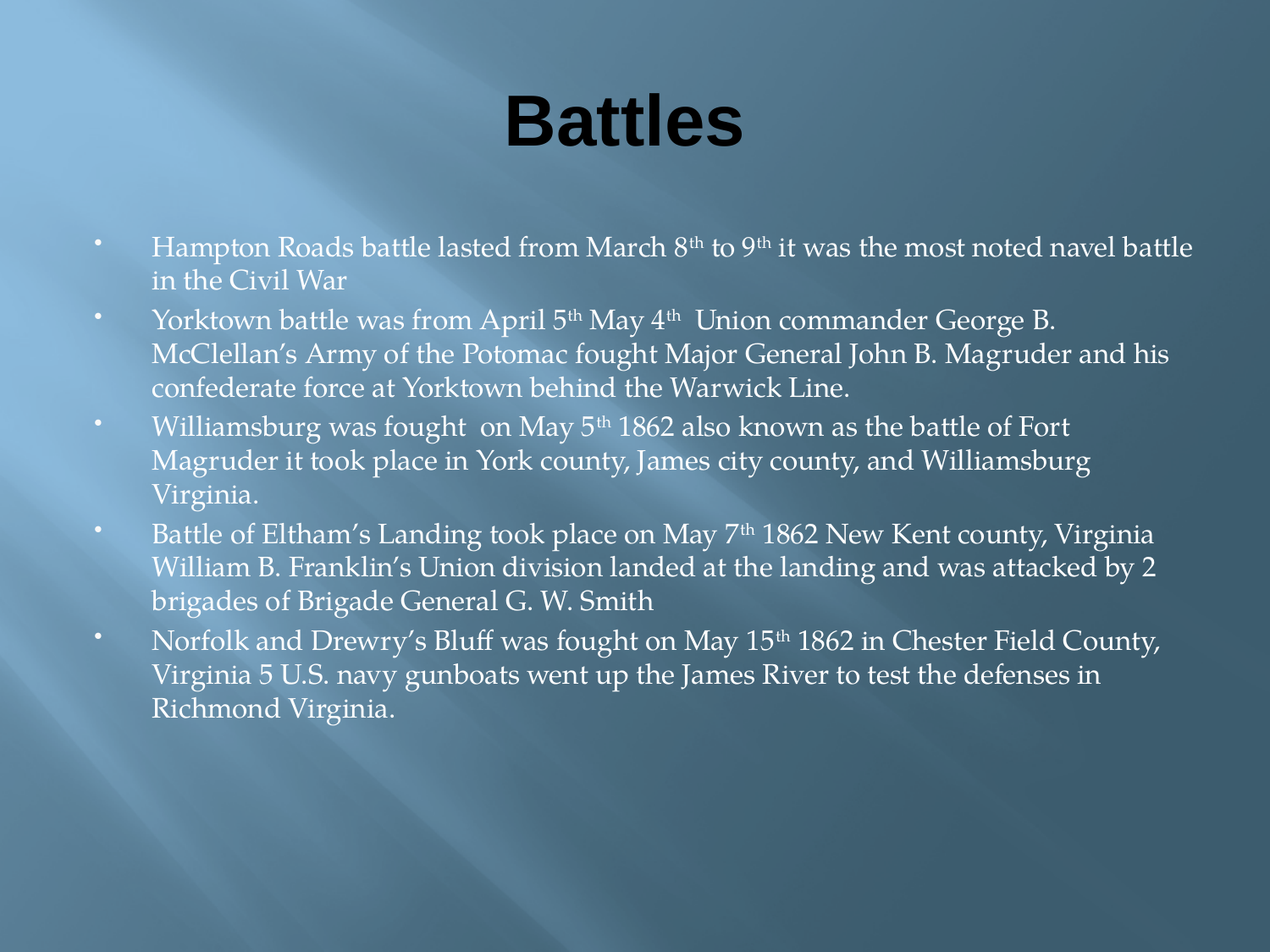

# Battles
Hampton Roads battle lasted from March 8th to 9th it was the most noted navel battle in the Civil War
Yorktown battle was from April 5th May 4th  Union commander George B. McClellan’s Army of the Potomac fought Major General John B. Magruder and his confederate force at Yorktown behind the Warwick Line.
Williamsburg was fought  on May 5th 1862 also known as the battle of Fort Magruder it took place in York county, James city county, and Williamsburg Virginia.
Battle of Eltham’s Landing took place on May 7th 1862 New Kent county, Virginia William B. Franklin’s Union division landed at the landing and was attacked by 2 brigades of Brigade General G. W. Smith
Norfolk and Drewry’s Bluff was fought on May 15th 1862 in Chester Field County, Virginia 5 U.S. navy gunboats went up the James River to test the defenses in Richmond Virginia.